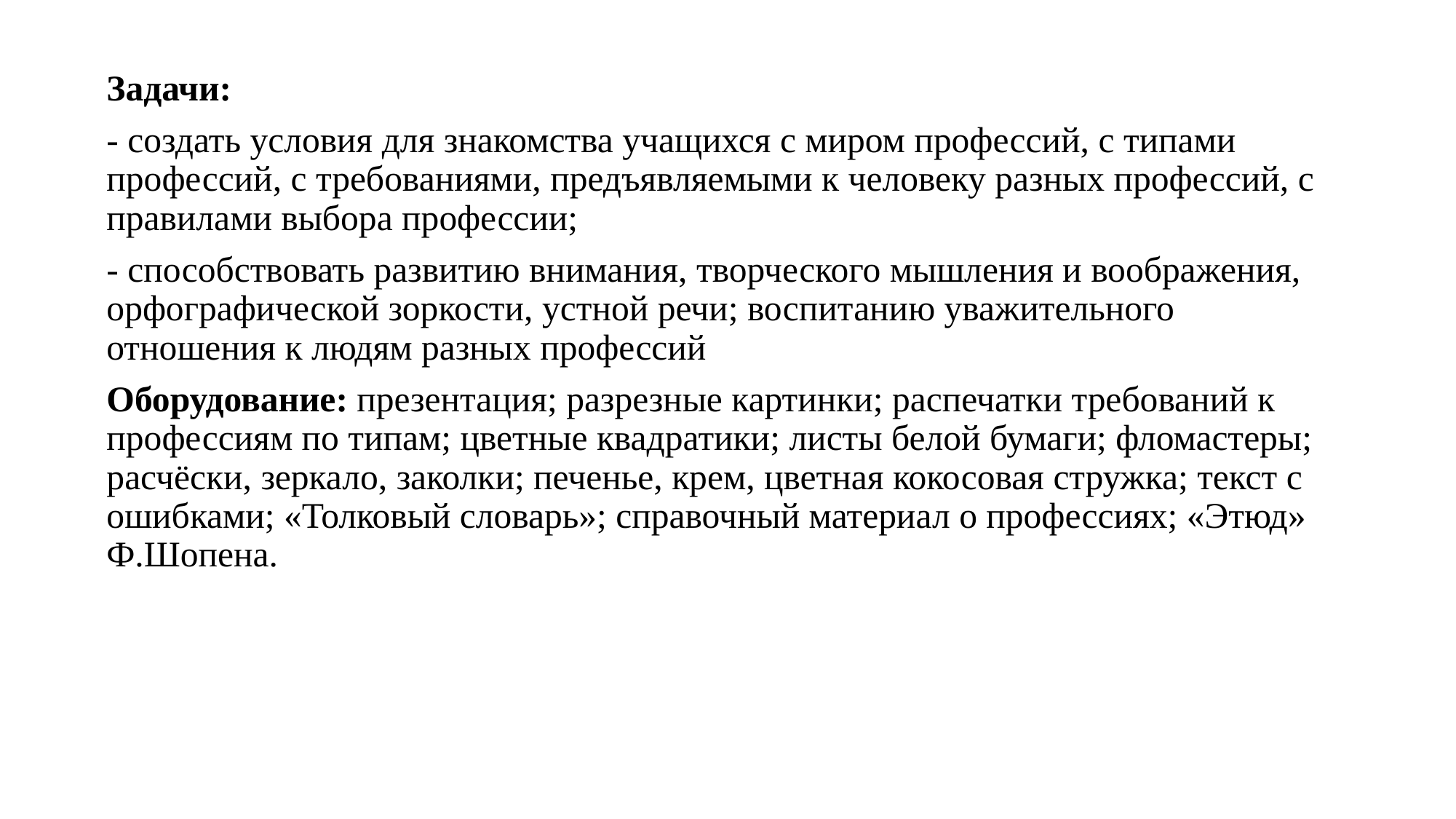

Задачи:
- создать условия для знакомства учащихся с миром профессий, с типами профессий, с требованиями, предъявляемыми к человеку разных профессий, с правилами выбора профессии;
- способствовать развитию внимания, творческого мышления и воображения, орфографической зоркости, устной речи; воспитанию уважительного отношения к людям разных профессий
Оборудование: презентация; разрезные картинки; распечатки требований к профессиям по типам; цветные квадратики; листы белой бумаги; фломастеры; расчёски, зеркало, заколки; печенье, крем, цветная кокосовая стружка; текст с ошибками; «Толковый словарь»; справочный материал о профессиях; «Этюд» Ф.Шопена.